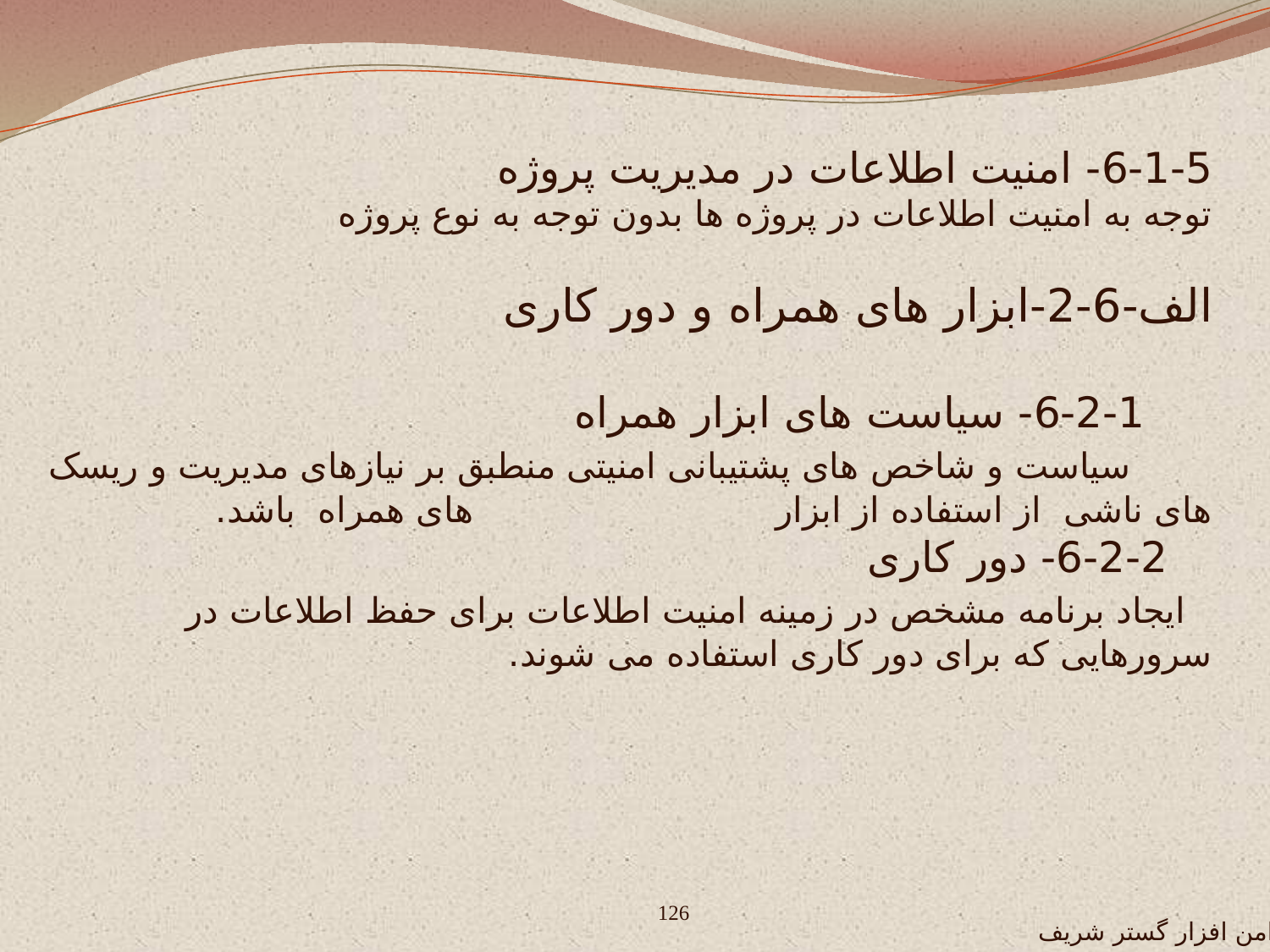

6-1-5- امنیت اطلاعات در مدیریت پروژه
توجه به امنیت اطلاعات در پروژه ها بدون توجه به نوع پروژه

الف-6-2-ابزار های همراه و دور کاری

     6-2-1- سیاست های ابزار همراه
      سیاست و شاخص های پشتیبانی امنیتی منطبق بر نیازهای مدیریت و ریسک های ناشی  از استفاده از ابزار                           های همراه  باشد.
    6-2-2- دور کاری
  ایجاد برنامه مشخص در زمینه امنیت اطلاعات برای حفظ اطلاعات در سرورهایی که برای دور کاری استفاده می شوند.